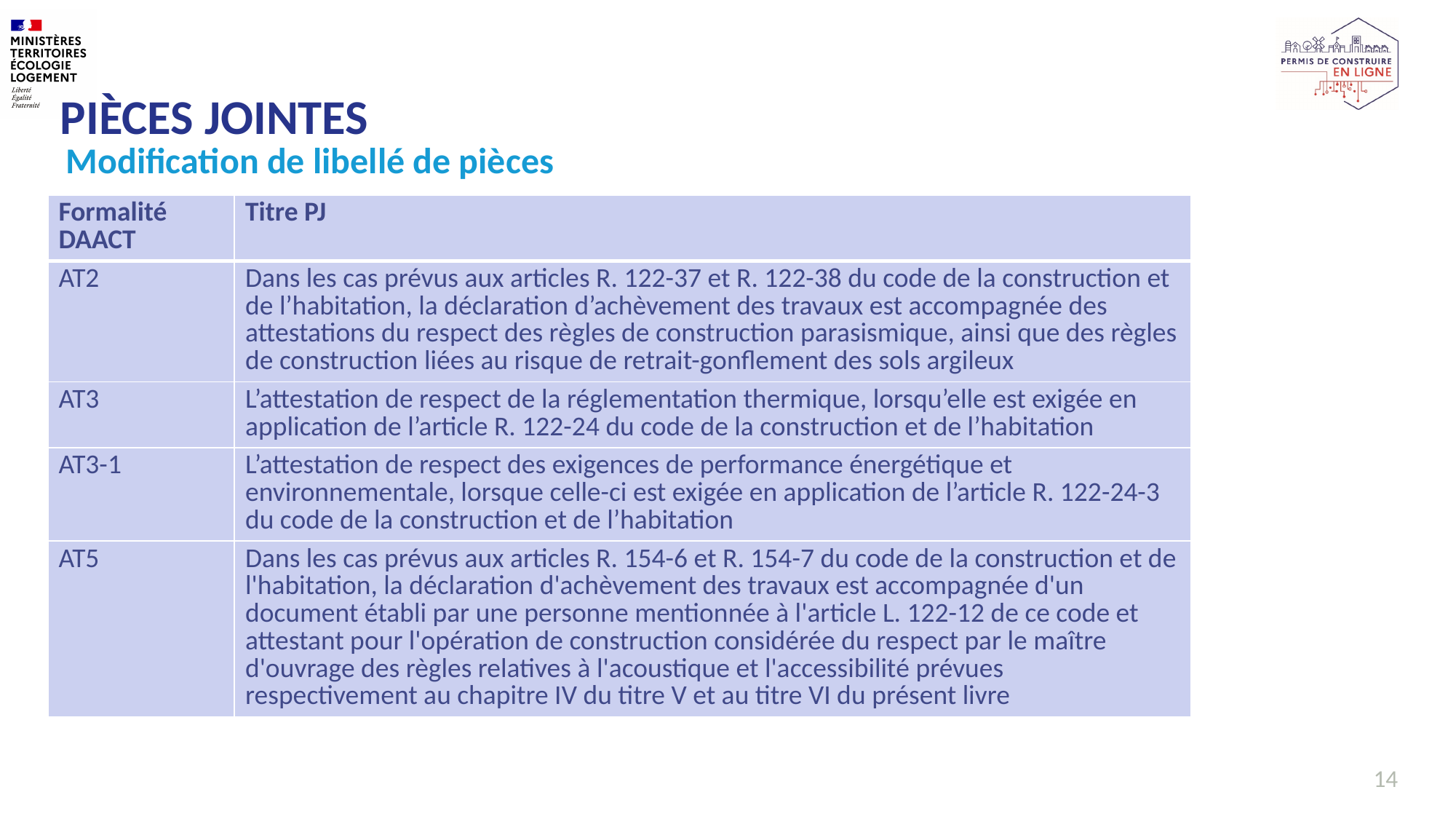

# Pièces jointes
Modification de libellé de pièces
| Formalité DAACT | Titre PJ |
| --- | --- |
| AT2 | Dans les cas prévus aux articles R. 122-37 et R. 122-38 du code de la construction et de l’habitation, la déclaration d’achèvement des travaux est accompagnée des attestations du respect des règles de construction parasismique, ainsi que des règles de construction liées au risque de retrait-gonflement des sols argileux |
| AT3 | L’attestation de respect de la réglementation thermique, lorsqu’elle est exigée en application de l’article R. 122-24 du code de la construction et de l’habitation |
| AT3-1 | L’attestation de respect des exigences de performance énergétique et environnementale, lorsque celle-ci est exigée en application de l’article R. 122-24-3 du code de la construction et de l’habitation |
| AT5 | Dans les cas prévus aux articles R. 154-6 et R. 154-7 du code de la construction et de l'habitation, la déclaration d'achèvement des travaux est accompagnée d'un document établi par une personne mentionnée à l'article L. 122-12 de ce code et attestant pour l'opération de construction considérée du respect par le maître d'ouvrage des règles relatives à l'acoustique et l'accessibilité prévues respectivement au chapitre IV du titre V et au titre VI du présent livre |
14